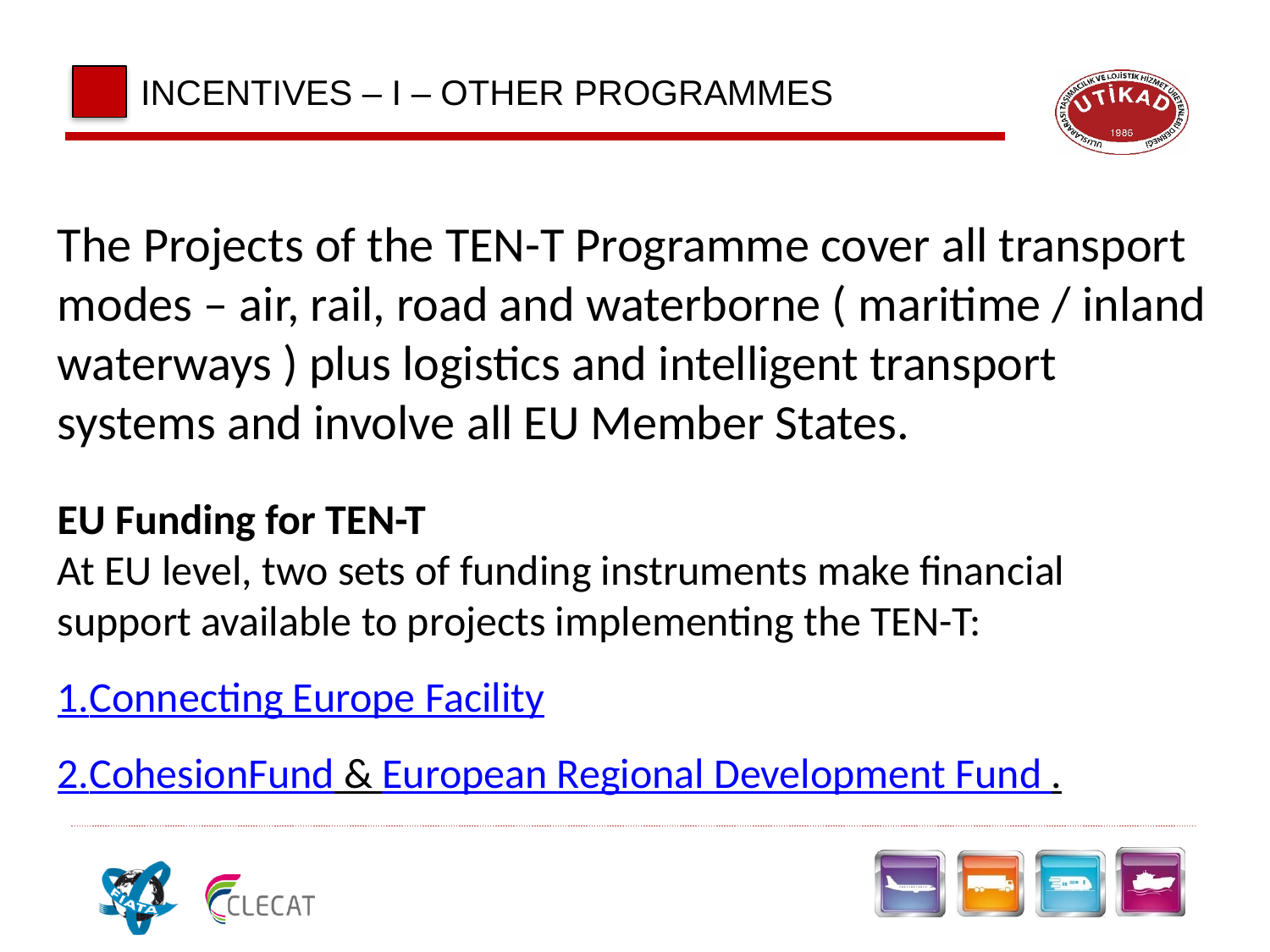

INCENTIVES – I – OTHER PROGRAMMES
The Projects of the TEN-T Programme cover all transport modes – air, rail, road and waterborne ( maritime / inland waterways ) plus logistics and intelligent transport systems and involve all EU Member States.
EU Funding for TEN-T
At EU level, two sets of funding instruments make financial support available to projects implementing the TEN-T:

1.Connecting Europe Facility

2.CohesionFund & European Regional Development Fund .